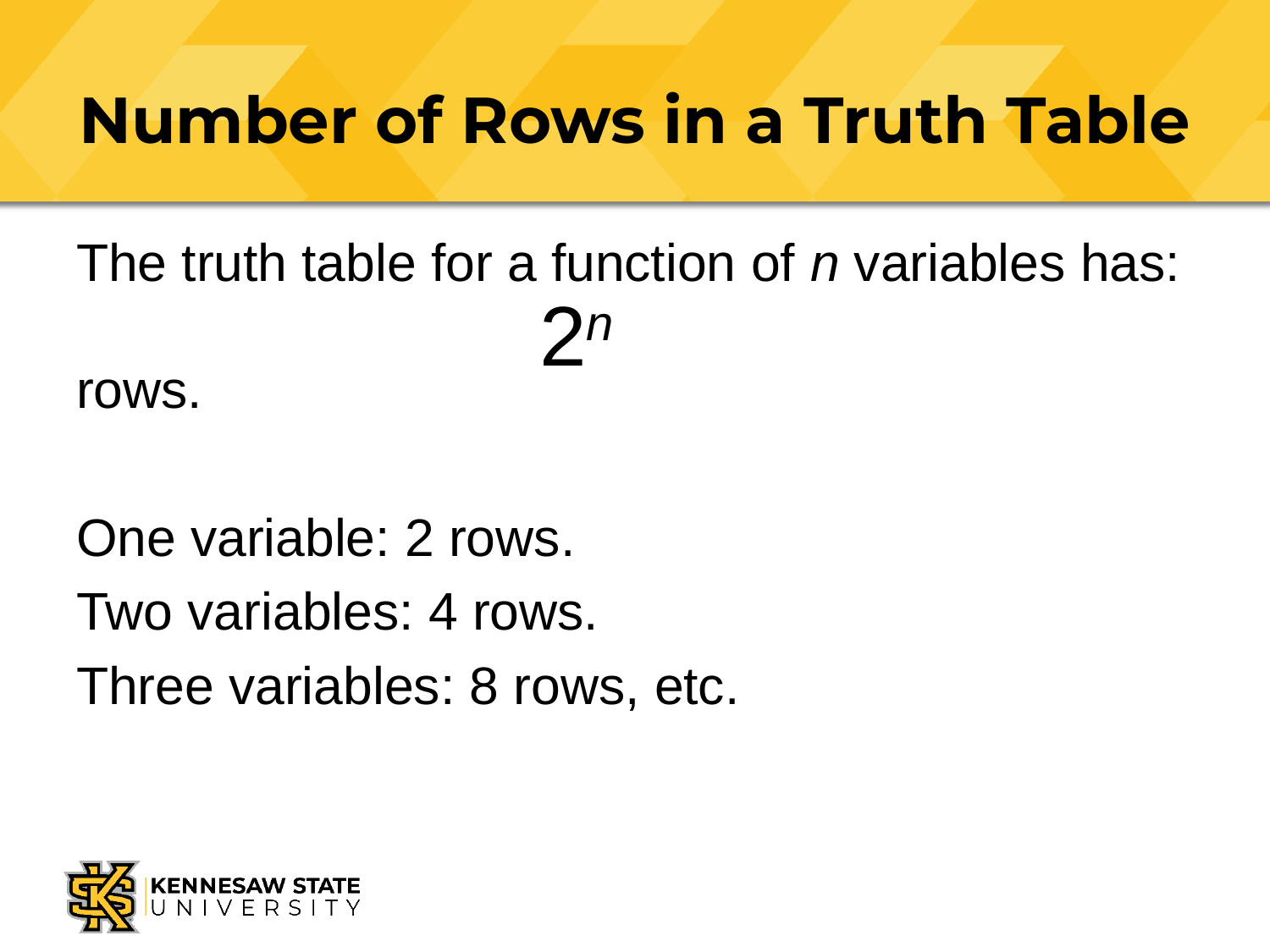

# Number of Rows in a Truth Table
The truth table for a function of n variables has:
rows.

One variable: 2 rows.
Two variables: 4 rows.
Three variables: 8 rows, etc.
2n